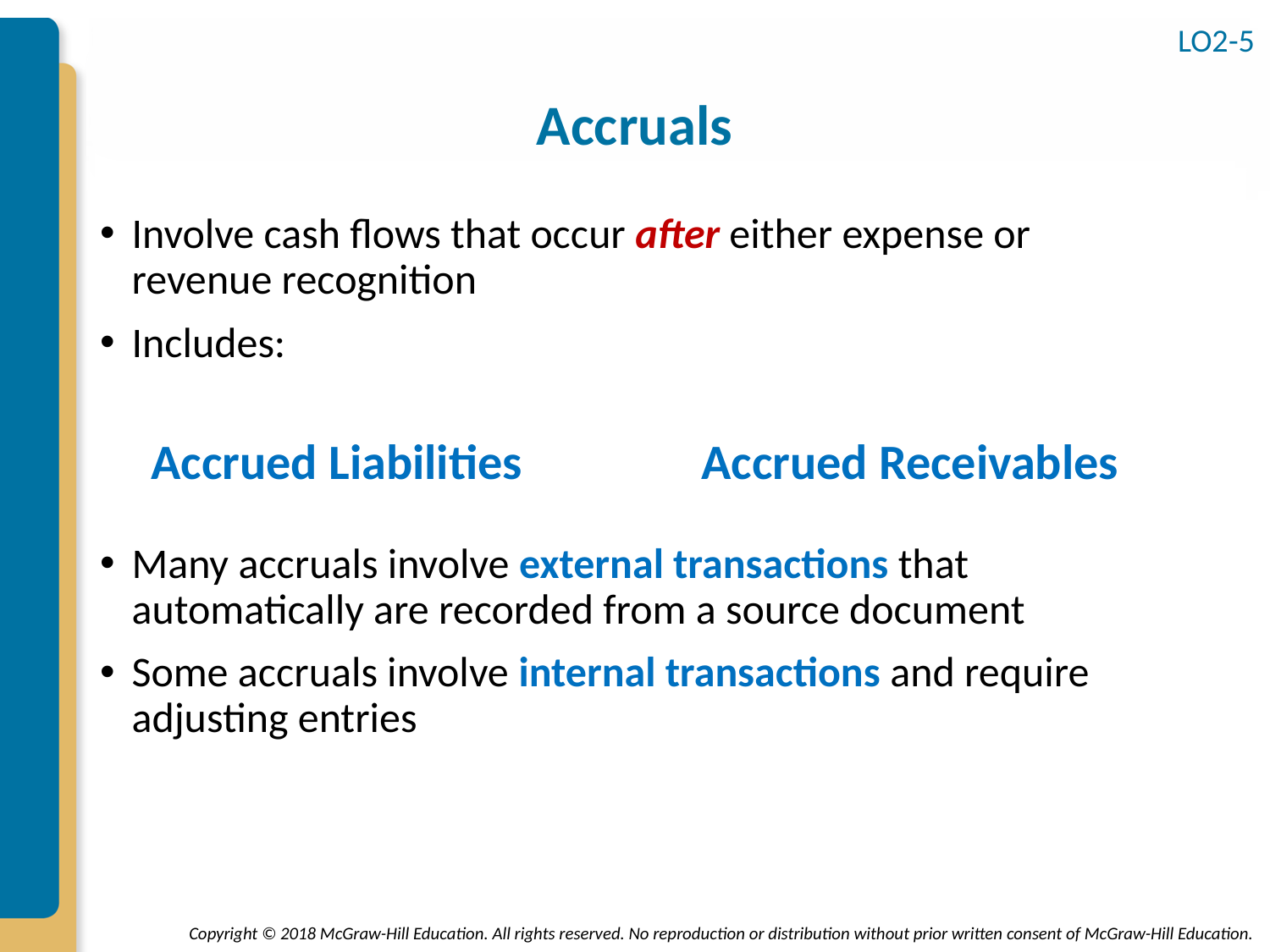

LO2-5
# Accruals
Involve cash flows that occur after either expense or revenue recognition
Includes:

Accrued Liabilities                Accrued Receivables

Many accruals involve external transactions that automatically are recorded from a source document
Some accruals involve internal transactions and require adjusting entries